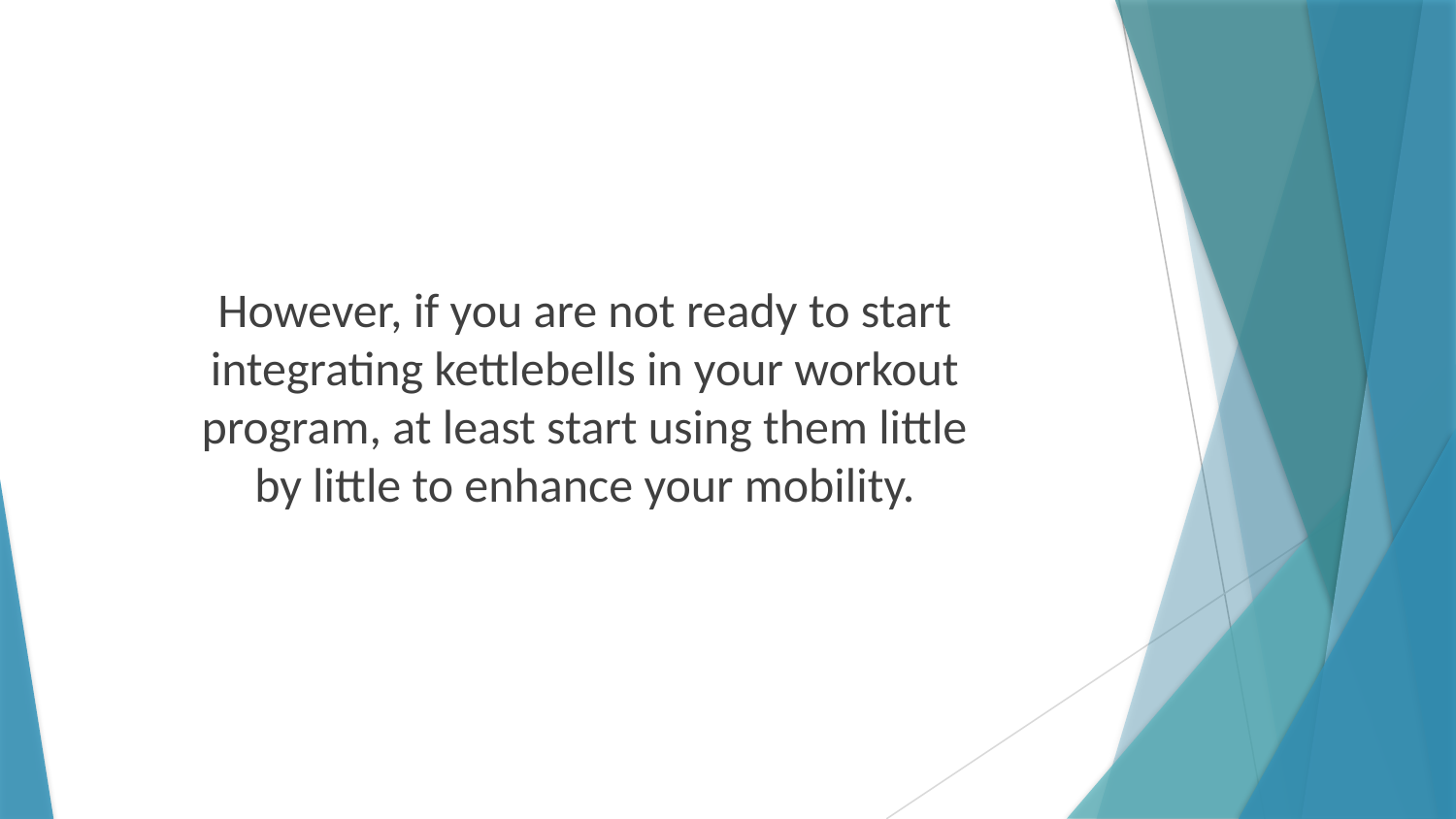

However, if you are not ready to start integrating kettlebells in your workout program, at least start using them little by little to enhance your mobility.